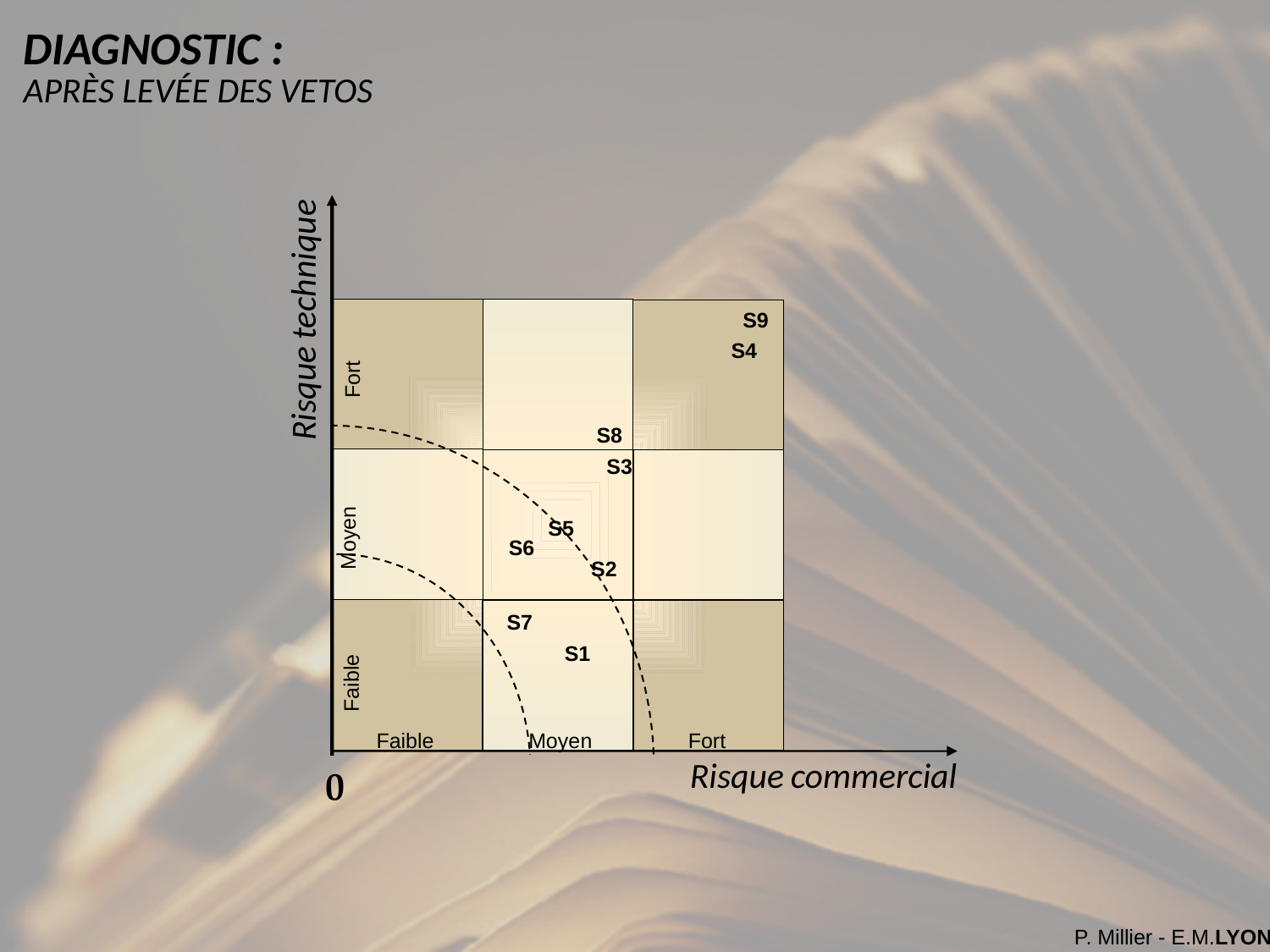

DIAGNOSTIC :
APRÈS LEVÉE DES VETOS

Risque technique

S9
S4
Fort
S8

S3

S5
Moyen
S6
S2

S7
S1
Faible
Faible
Moyen
Fort
Risque commercial

0